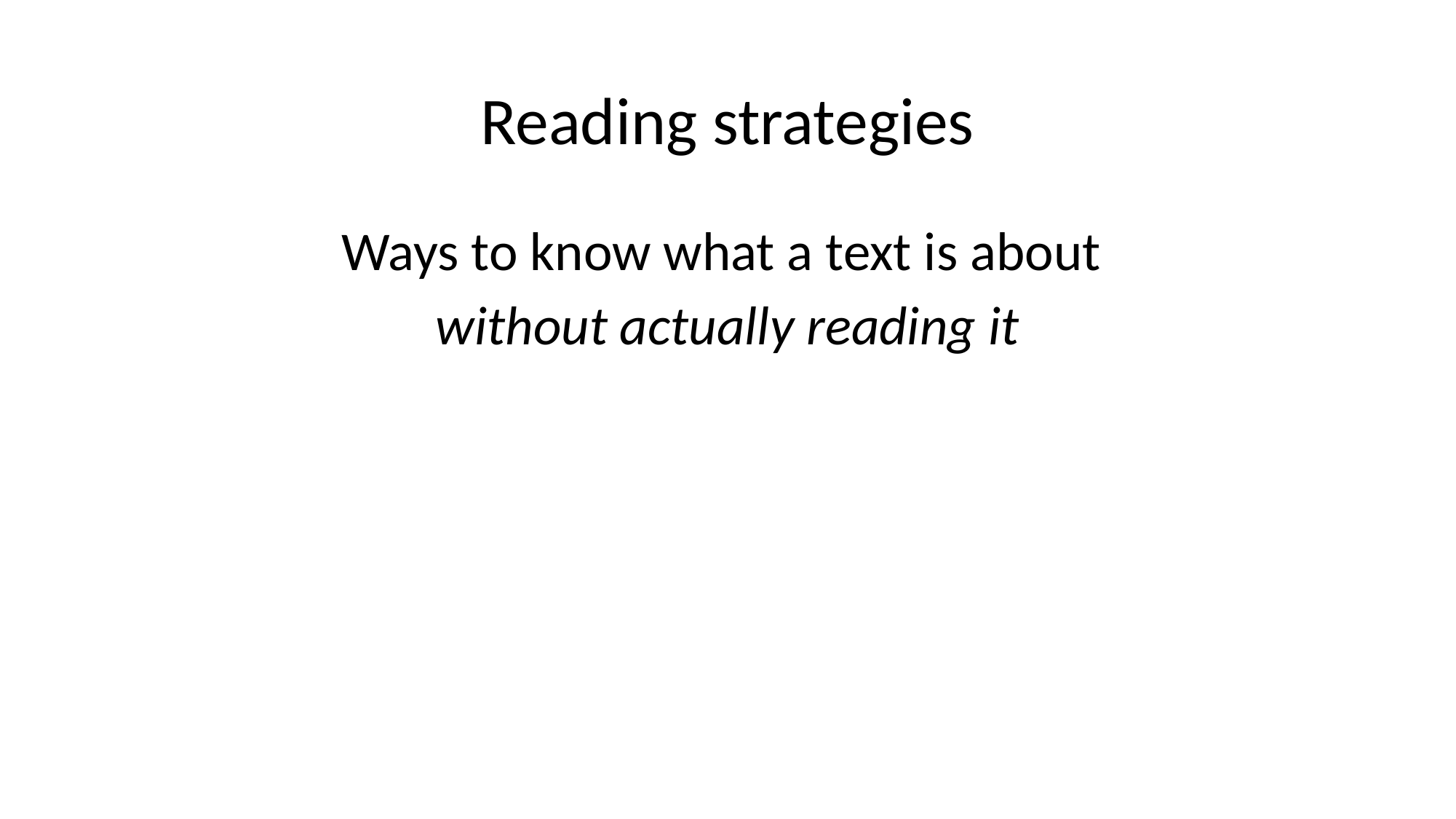

# Reading strategies
Ways to know what a text is about
without actually reading it